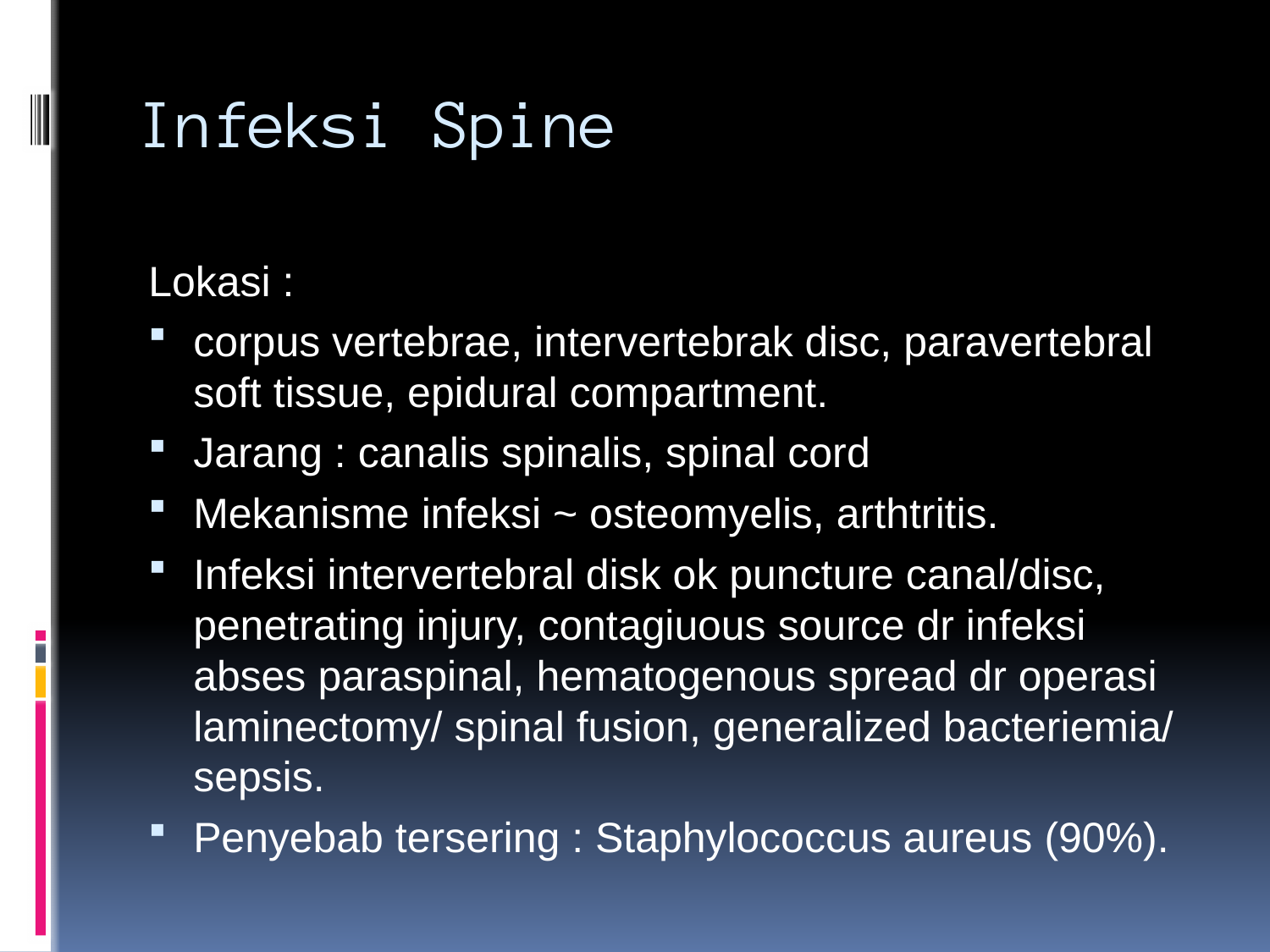

# Infeksi Spine
Lokasi :
corpus vertebrae, intervertebrak disc, paravertebral soft tissue, epidural compartment.
Jarang : canalis spinalis, spinal cord
Mekanisme infeksi ~ osteomyelis, arthtritis.
Infeksi intervertebral disk ok puncture canal/disc, penetrating injury, contagiuous source dr infeksi abses paraspinal, hematogenous spread dr operasi laminectomy/ spinal fusion, generalized bacteriemia/ sepsis.
Penyebab tersering : Staphylococcus aureus (90%).